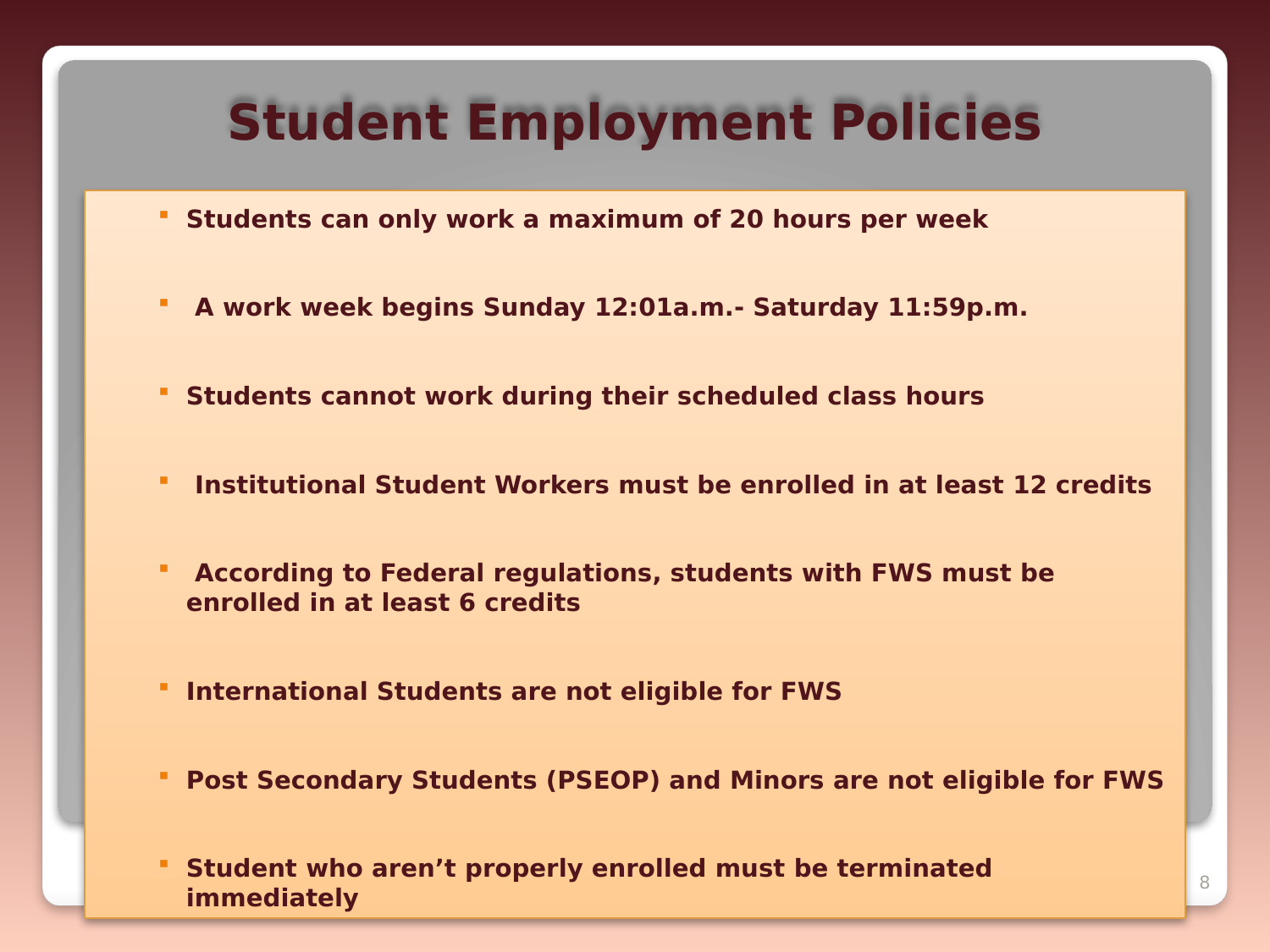

Student Employment Policies
Students can only work a maximum of 20 hours per week

 A work week begins Sunday 12:01a.m.- Saturday 11:59p.m.

Students cannot work during their scheduled class hours

 Institutional Student Workers must be enrolled in at least 12 credits

 According to Federal regulations, students with FWS must be enrolled in at least 6 credits

International Students are not eligible for FWS

Post Secondary Students (PSEOP) and Minors are not eligible for FWS

Student who aren’t properly enrolled must be terminated immediately
5/25/2021
8